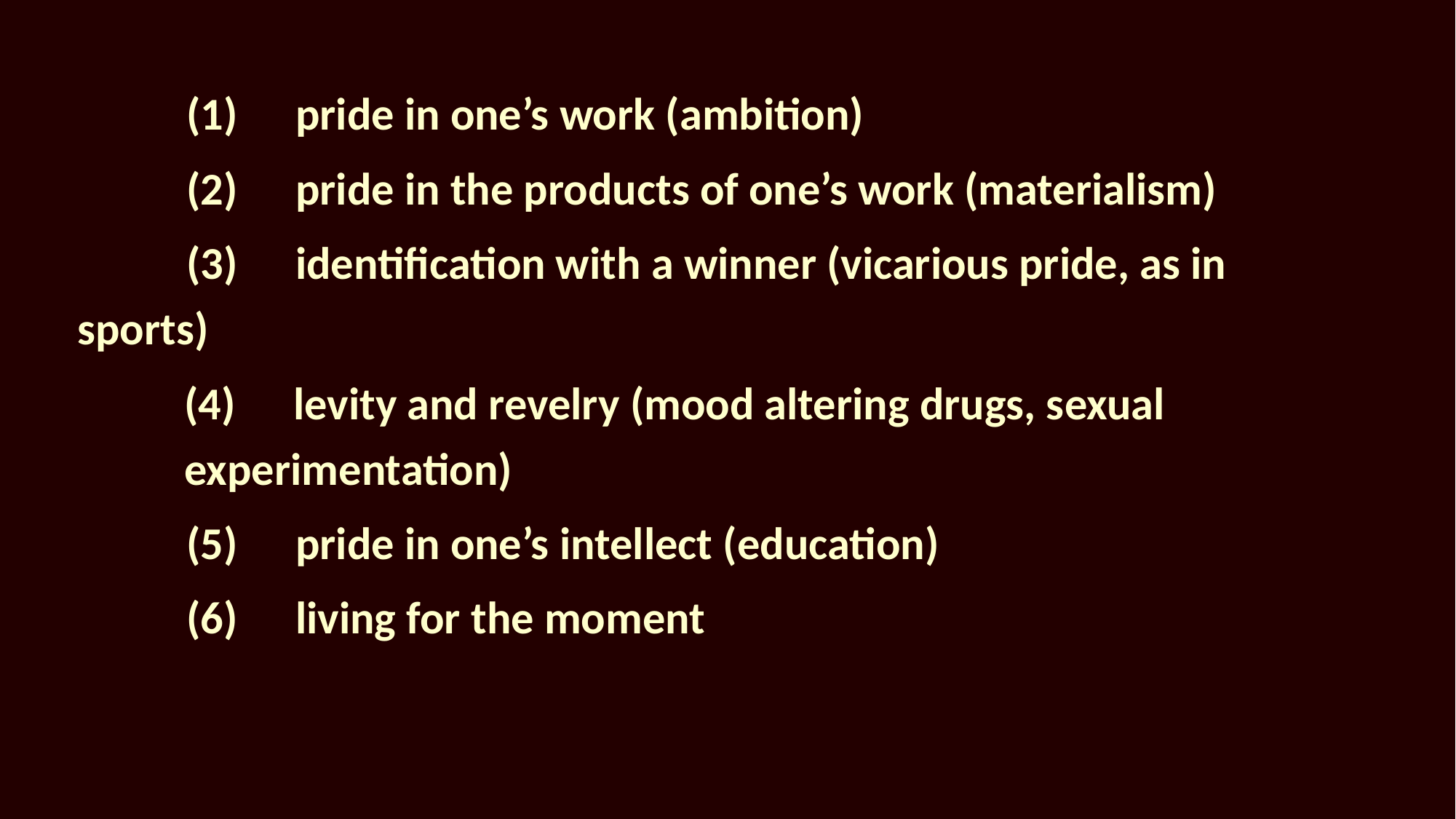

(1)	pride in one’s work (ambition)
	(2)	pride in the products of one’s work (materialism)
	(3)	identification with a winner (vicarious pride, as in sports)
	(4)	levity and revelry (mood altering drugs, sexual experimentation)
	(5)	pride in one’s intellect (education)
	(6)	living for the moment